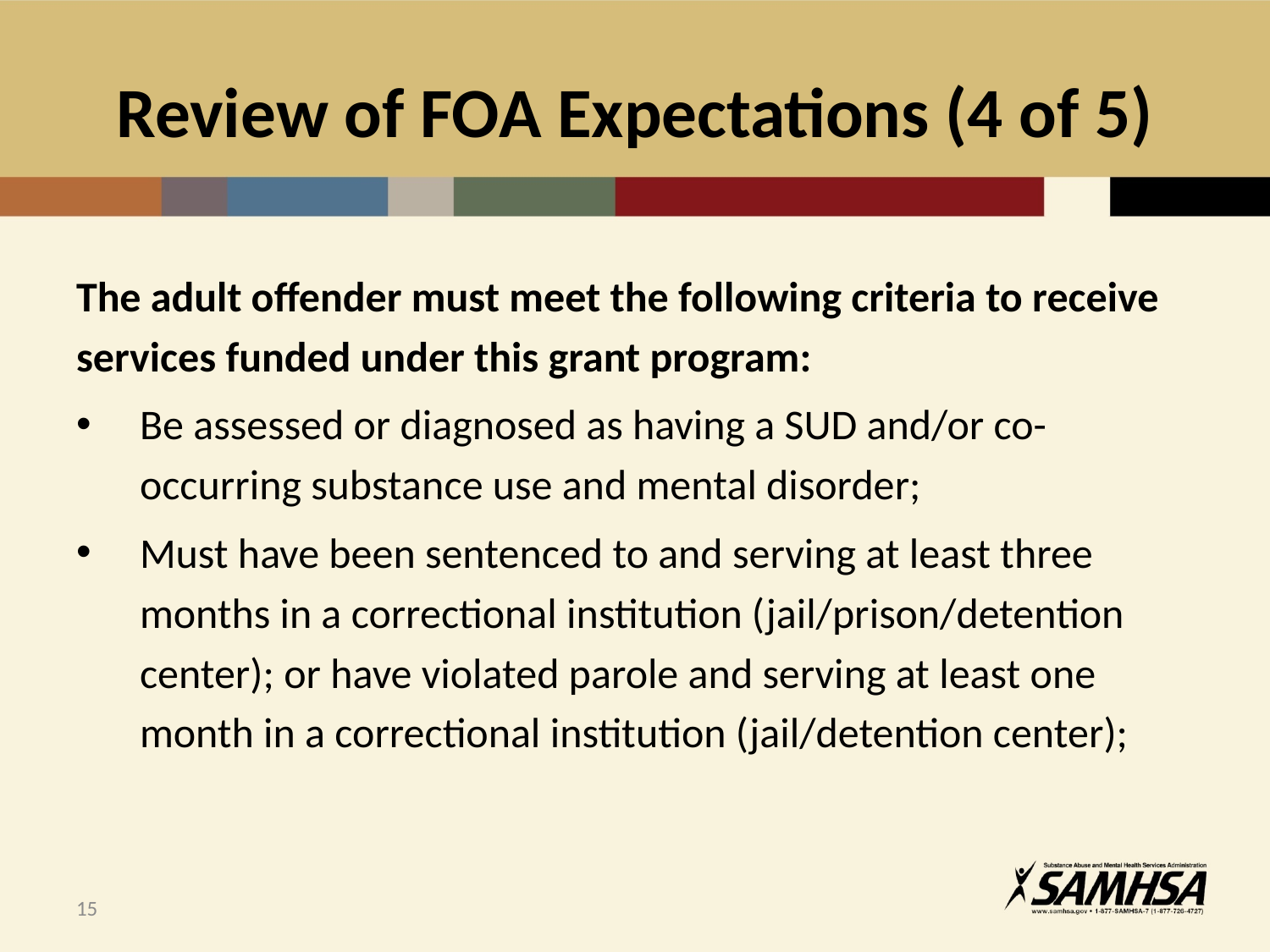

# Review of FOA Expectations (4 of 5)
The adult offender must meet the following criteria to receive services funded under this grant program:
Be assessed or diagnosed as having a SUD and/or co-occurring substance use and mental disorder;
Must have been sentenced to and serving at least three months in a correctional institution (jail/prison/detention center); or have violated parole and serving at least one month in a correctional institution (jail/detention center);

15